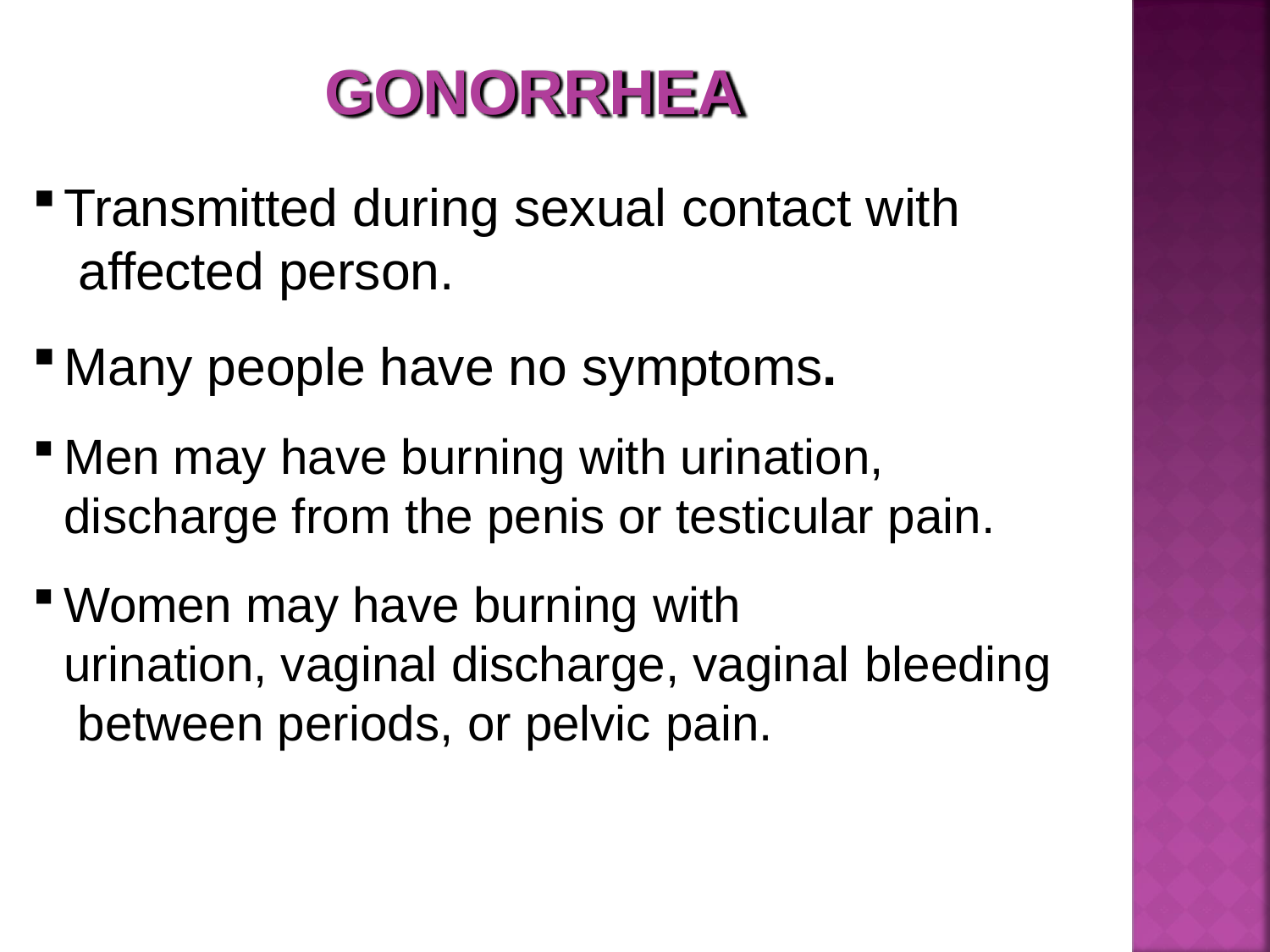

# GONORRHEA
Transmitted during sexual contact with  affected person.
Many people have no symptoms.
Men may have burning with urination,  discharge from the penis or testicular pain.
Women may have burning with
urination, vaginal discharge, vaginal bleeding  between periods, or pelvic pain.